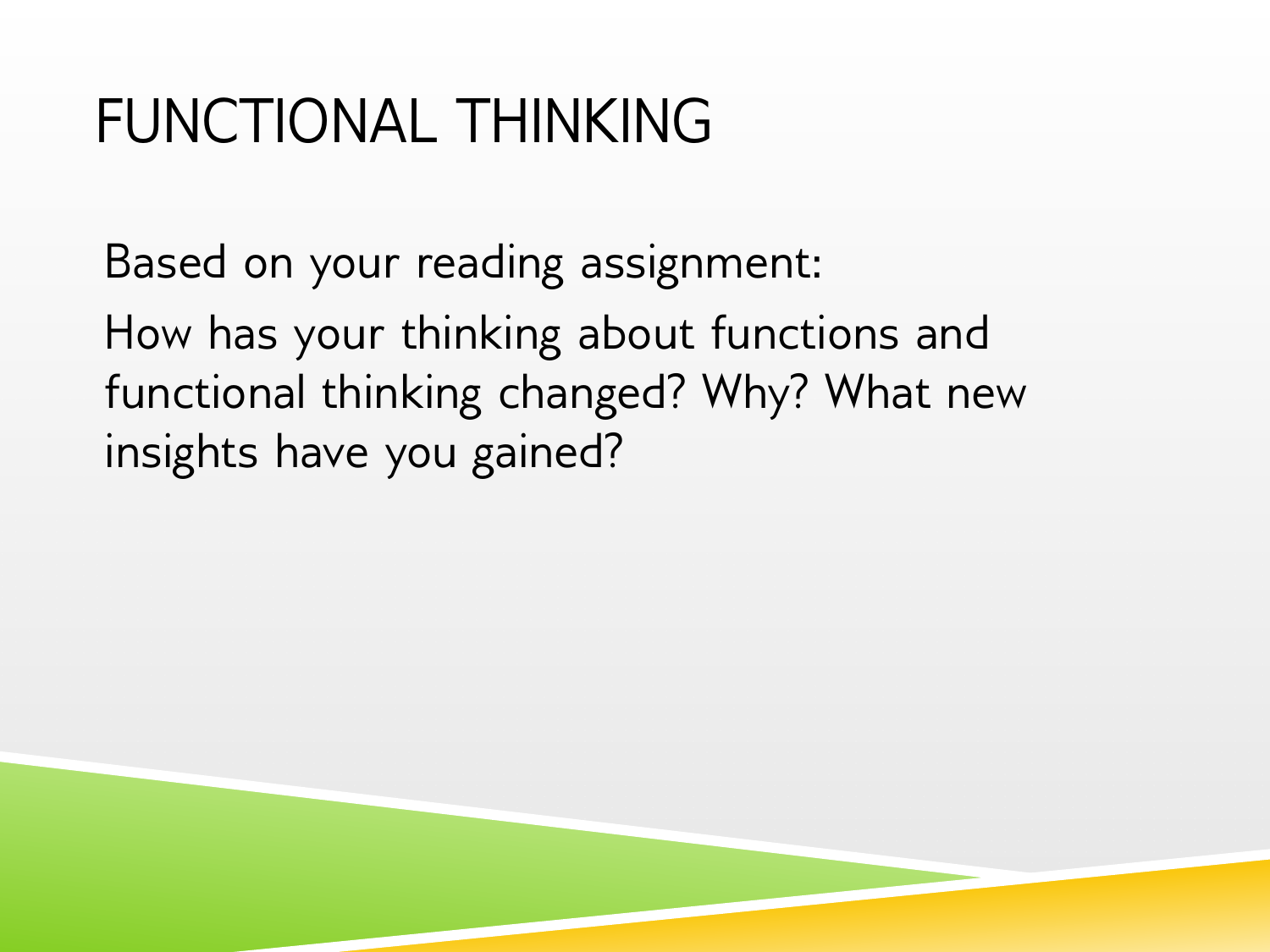

# Functional thinking
Based on your reading assignment:
How has your thinking about functions and functional thinking changed? Why? What new insights have you gained?